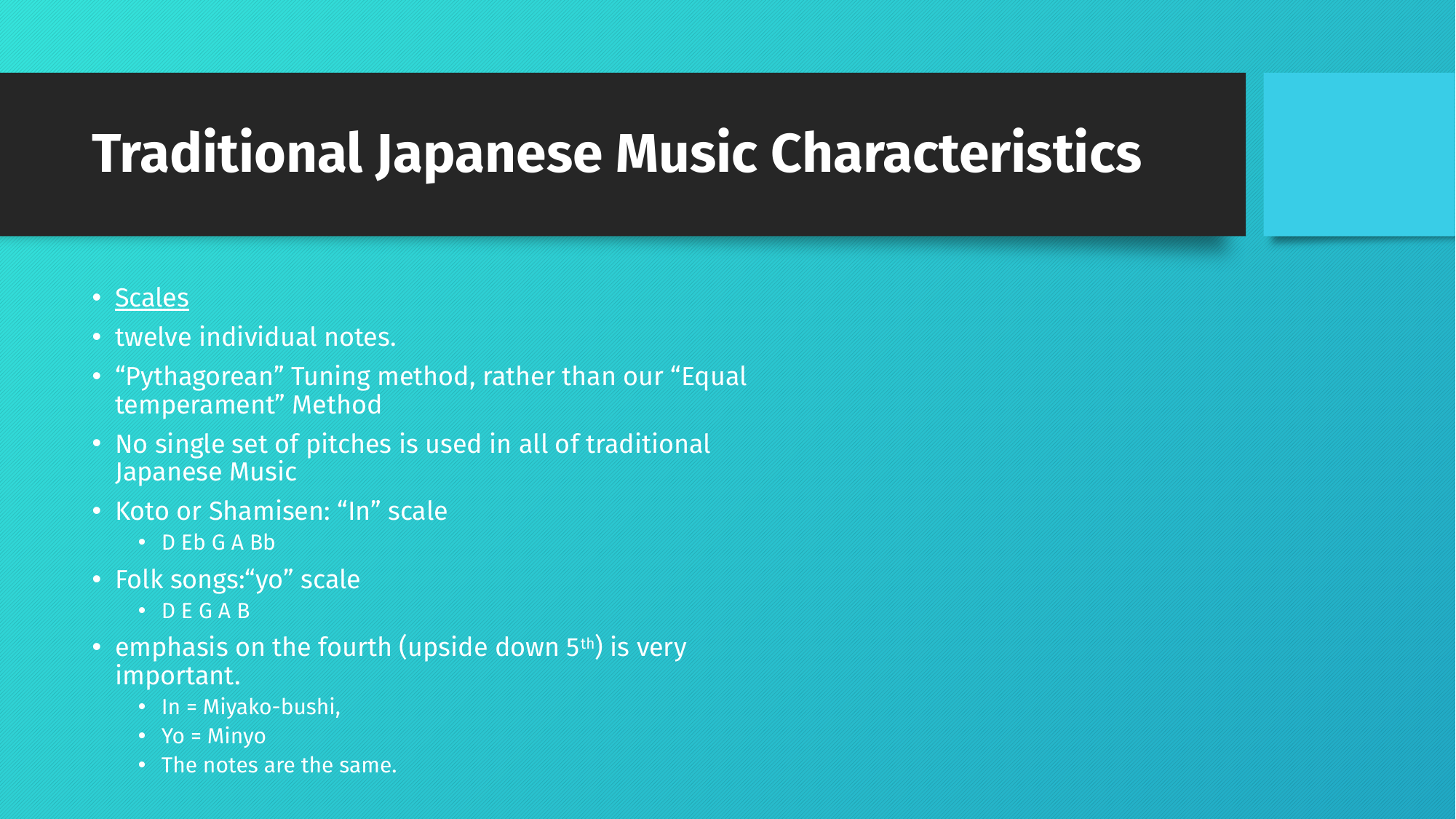

# Traditional Japanese Music Characteristics
Scales
twelve individual notes.
“Pythagorean” Tuning method, rather than our “Equal temperament” Method
No single set of pitches is used in all of traditional Japanese Music
Koto or Shamisen: “In” scale
D Eb G A Bb
Folk songs:“yo” scale
D E G A B
emphasis on the fourth (upside down 5th) is very important.
In = Miyako-bushi,
Yo = Minyo
The notes are the same.